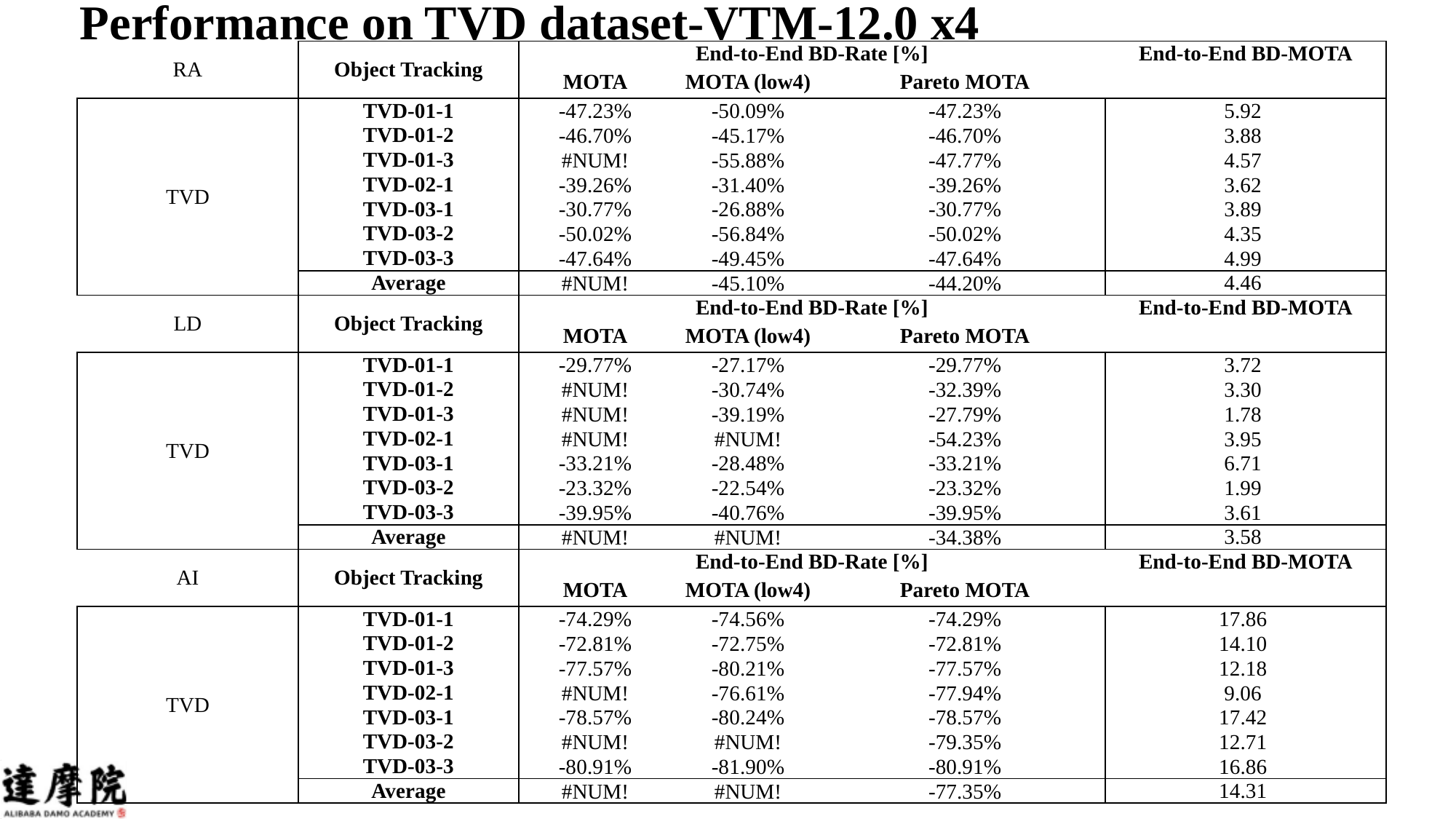

# Performance on TVD dataset-VTM-12.0 x4
| RA | Object Tracking | End-to-End BD-Rate [%] |  |  | End-to-End BD-MOTA |
| --- | --- | --- | --- | --- | --- |
|  |  | MOTA | MOTA (low4) | Pareto MOTA |  |
| TVD | TVD-01-1 | -47.23% | -50.09% | -47.23% | 5.92 |
|  | TVD-01-2 | -46.70% | -45.17% | -46.70% | 3.88 |
|  | TVD-01-3 | #NUM! | -55.88% | -47.77% | 4.57 |
|  | TVD-02-1 | -39.26% | -31.40% | -39.26% | 3.62 |
|  | TVD-03-1 | -30.77% | -26.88% | -30.77% | 3.89 |
|  | TVD-03-2 | -50.02% | -56.84% | -50.02% | 4.35 |
|  | TVD-03-3 | -47.64% | -49.45% | -47.64% | 4.99 |
|  | Average | #NUM! | -45.10% | -44.20% | 4.46 |
| LD | Object Tracking | End-to-End BD-Rate [%] |  |  | End-to-End BD-MOTA |
|  |  | MOTA | MOTA (low4) | Pareto MOTA |  |
| TVD | TVD-01-1 | -29.77% | -27.17% | -29.77% | 3.72 |
|  | TVD-01-2 | #NUM! | -30.74% | -32.39% | 3.30 |
|  | TVD-01-3 | #NUM! | -39.19% | -27.79% | 1.78 |
|  | TVD-02-1 | #NUM! | #NUM! | -54.23% | 3.95 |
|  | TVD-03-1 | -33.21% | -28.48% | -33.21% | 6.71 |
|  | TVD-03-2 | -23.32% | -22.54% | -23.32% | 1.99 |
|  | TVD-03-3 | -39.95% | -40.76% | -39.95% | 3.61 |
|  | Average | #NUM! | #NUM! | -34.38% | 3.58 |
| AI | Object Tracking | End-to-End BD-Rate [%] |  |  | End-to-End BD-MOTA |
|  |  | MOTA | MOTA (low4) | Pareto MOTA |  |
| TVD | TVD-01-1 | -74.29% | -74.56% | -74.29% | 17.86 |
|  | TVD-01-2 | -72.81% | -72.75% | -72.81% | 14.10 |
|  | TVD-01-3 | -77.57% | -80.21% | -77.57% | 12.18 |
|  | TVD-02-1 | #NUM! | -76.61% | -77.94% | 9.06 |
|  | TVD-03-1 | -78.57% | -80.24% | -78.57% | 17.42 |
|  | TVD-03-2 | #NUM! | #NUM! | -79.35% | 12.71 |
|  | TVD-03-3 | -80.91% | -81.90% | -80.91% | 16.86 |
|  | Average | #NUM! | #NUM! | -77.35% | 14.31 |